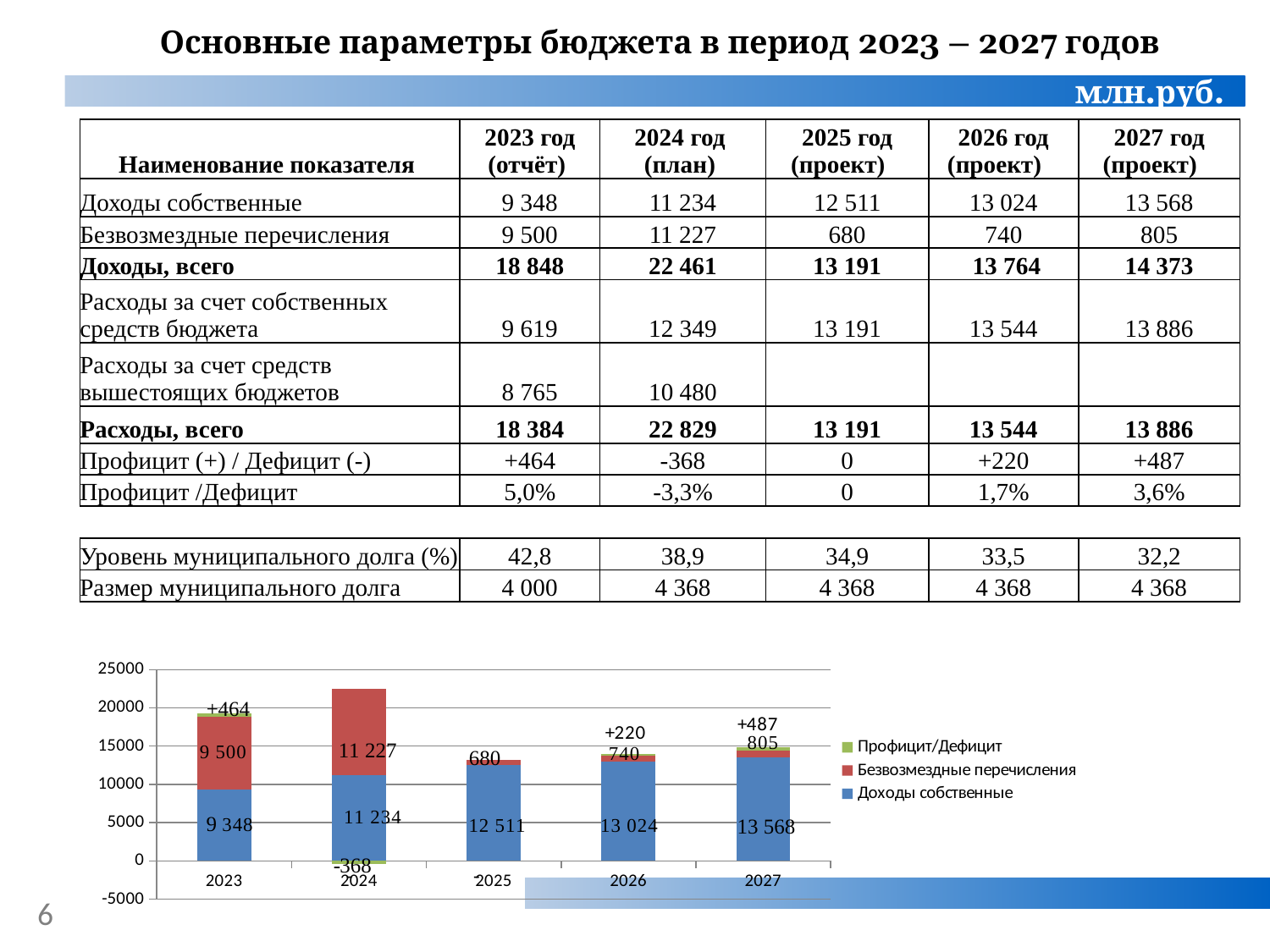

Основные параметры бюджета в период 2023 – 2027 годов
млн.руб.
| Наименование показателя | 2023 год (отчёт) | 2024 год (план) | 2025 год (проект) | 2026 год (проект) | 2027 год (проект) |
| --- | --- | --- | --- | --- | --- |
| Доходы собственные | 9 348 | 11 234 | 12 511 | 13 024 | 13 568 |
| Безвозмездные перечисления | 9 500 | 11 227 | 680 | 740 | 805 |
| Доходы, всего | 18 848 | 22 461 | 13 191 | 13 764 | 14 373 |
| Расходы за счет собственных средств бюджета | 9 619 | 12 349 | 13 191 | 13 544 | 13 886 |
| Расходы за счет средств вышестоящих бюджетов | 8 765 | 10 480 |  |  |  |
| Расходы, всего | 18 384 | 22 829 | 13 191 | 13 544 | 13 886 |
| Профицит (+) / Дефицит (-) | +464 | -368 | 0 | +220 | +487 |
| Профицит /Дефицит | 5,0% | -3,3% | 0 | 1,7% | 3,6% |
|  |  |  |  |  |  |
| Уровень муниципального долга (%) | 42,8 | 38,9 | 34,9 | 33,5 | 32,2 |
| Размер муниципального долга | 4 000 | 4 368 | 4 368 | 4 368 | 4 368 |

### Chart

| Category | Доходы собственные | Безвозмездные перечисления | Профицит/Дефицит |
|---|---|---|---|
| 2023 | 9348.0 | 9500.0 | 464.0 |
| 2024 | 11234.0 | 11227.0 | -368.0 |
| 2025 | 12511.0 | 680.0 | 0.0 |
| 2026 | 13024.0 | 740.0 | 220.0 |
| 2027 | 13568.0 | 805.0 | 487.0 |
6